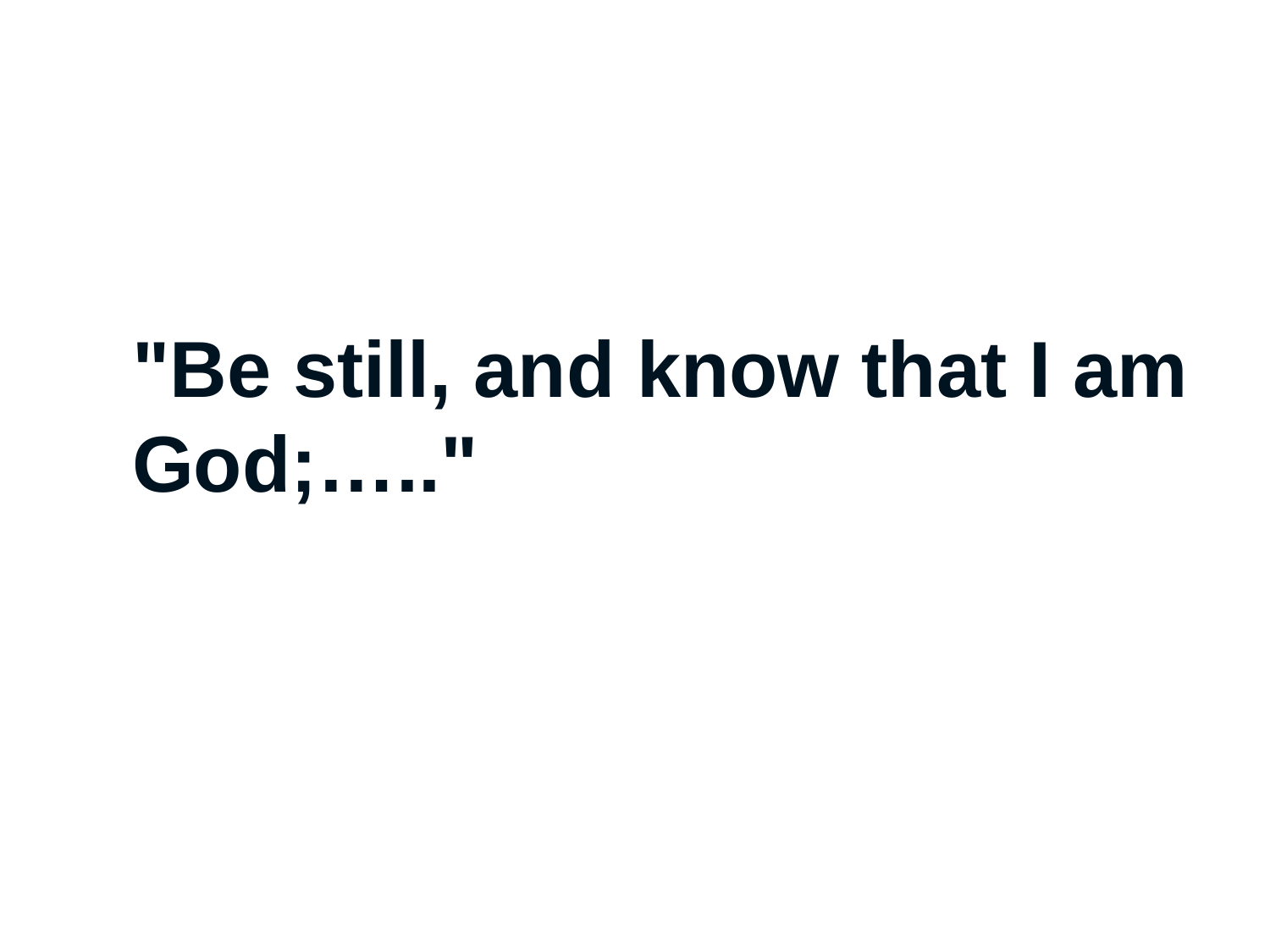

"Be still, and know that I am God;….."